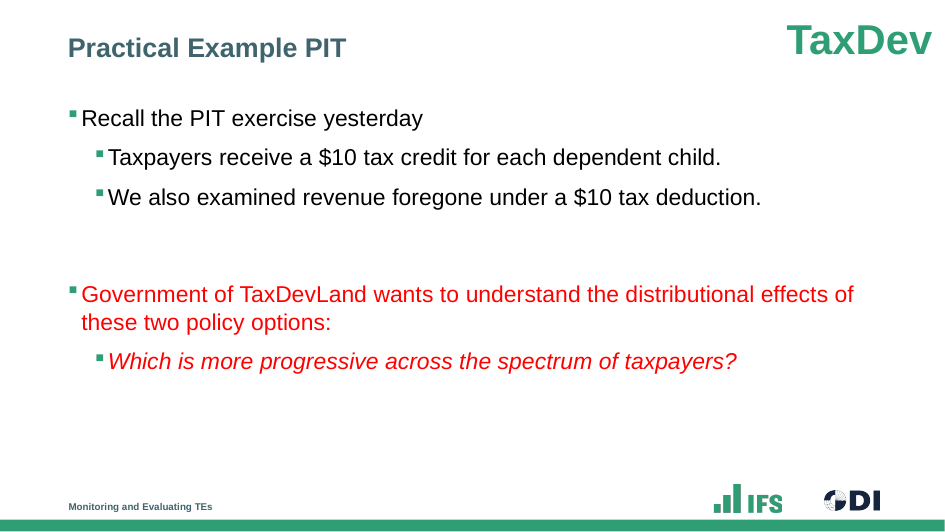

# Practical Example PIT
Recall the PIT exercise yesterday
Taxpayers receive a $10 tax credit for each dependent child.
We also examined revenue foregone under a $10 tax deduction.

Government of TaxDevLand wants to understand the distributional effects of these two policy options:
Which is more progressive across the spectrum of taxpayers?
Monitoring and Evaluating TEs